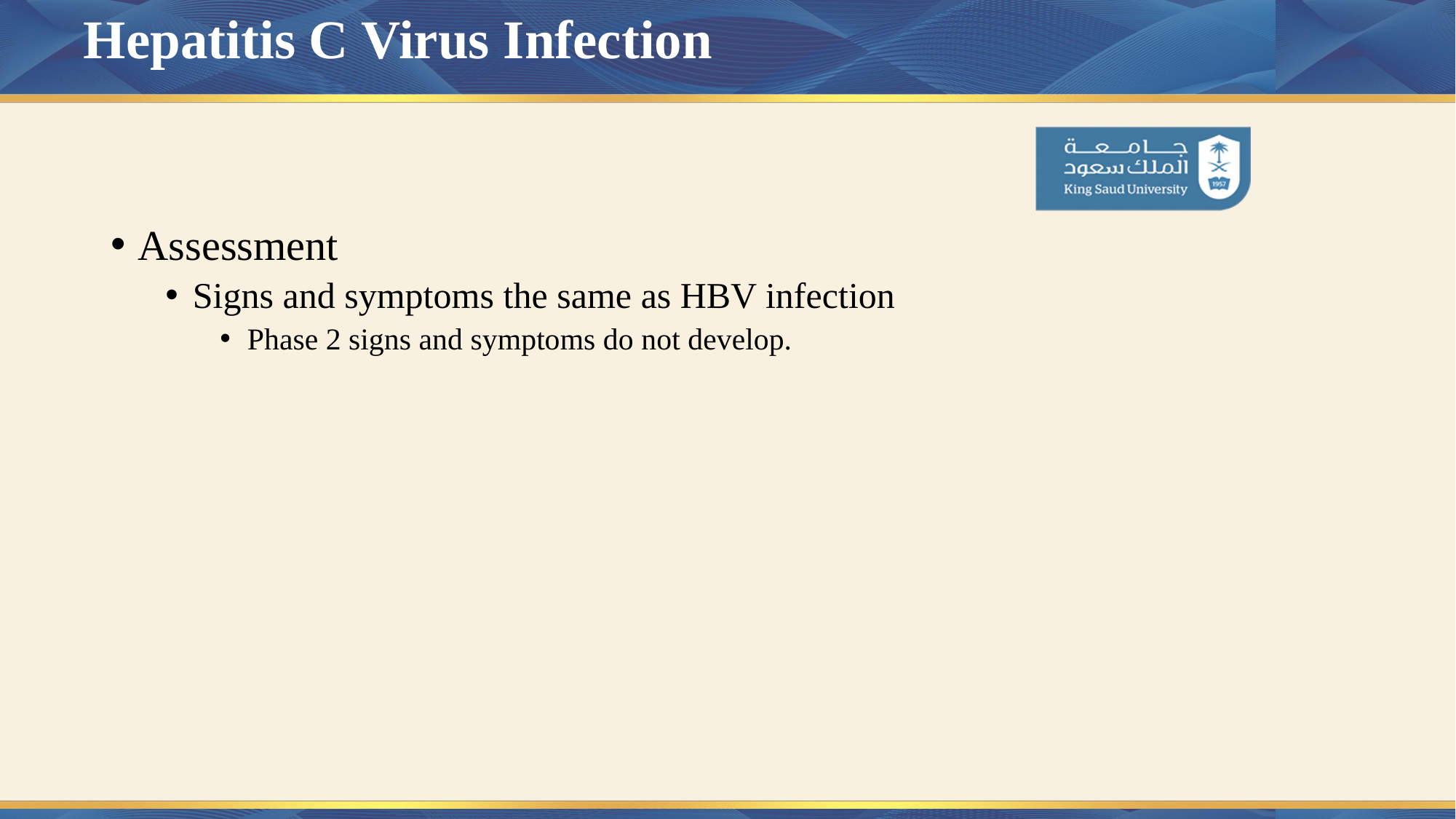

# Hepatitis C Virus Infection
Assessment
Signs and symptoms the same as HBV infection
Phase 2 signs and symptoms do not develop.